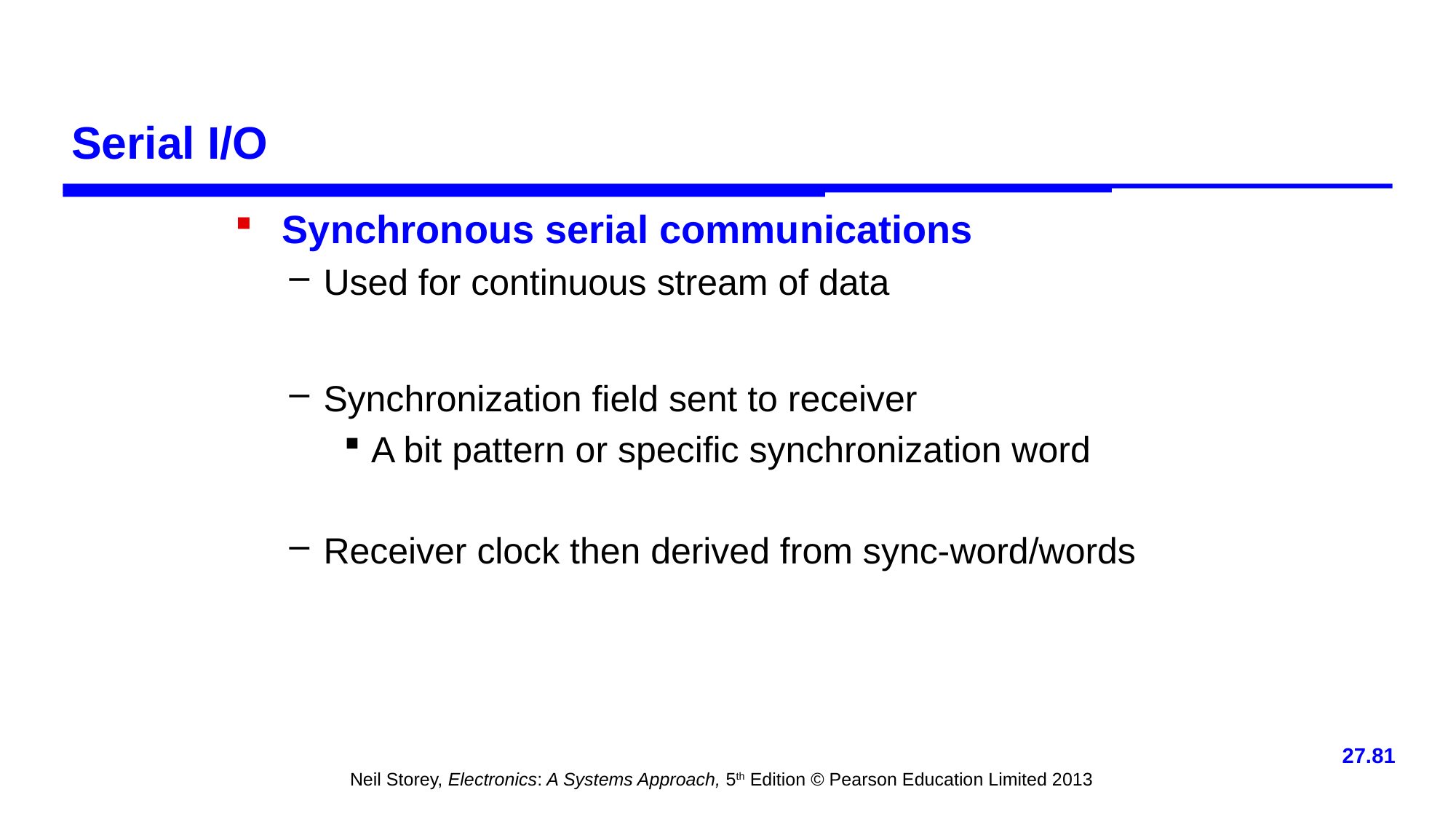

# Serial I/O
Synchronous serial communications
Used for continuous stream of data

Synchronization field sent to receiver
A bit pattern or specific synchronization word

Receiver clock then derived from sync-word/words